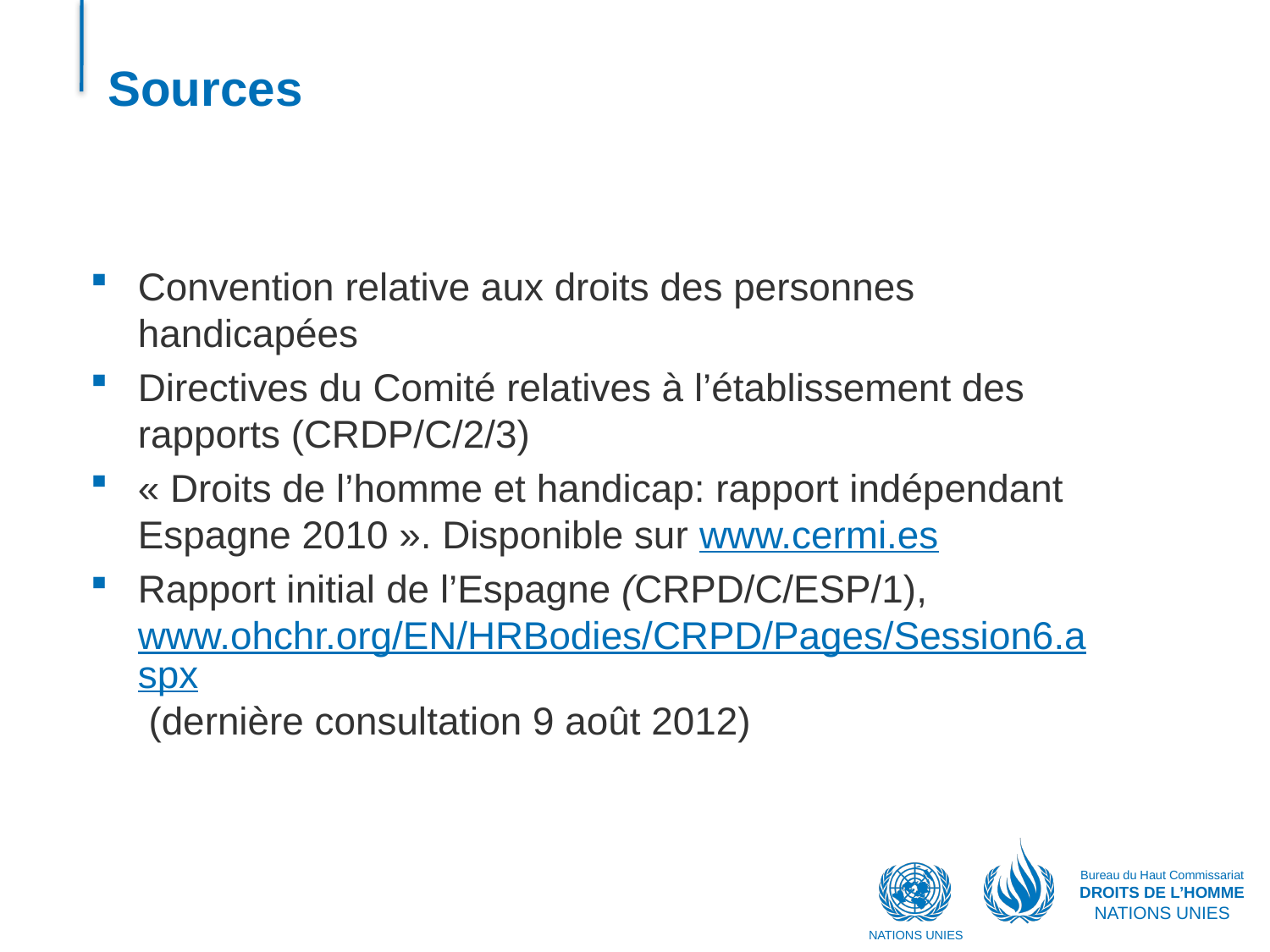

# Sources
Convention relative aux droits des personnes handicapées
Directives du Comité relatives à l’établissement des rapports (CRDP/C/2/3)
« Droits de l’homme et handicap: rapport indépendant Espagne 2010 ». Disponible sur www.cermi.es
Rapport initial de l’Espagne (CRPD/C/ESP/1), www.ohchr.org/EN/HRBodies/CRPD/Pages/Session6.aspx (dernière consultation 9 août 2012)

Bureau du Haut Commissariat
DROITS DE L’HOMME
NATIONS UNIES
NATIONS UNIES